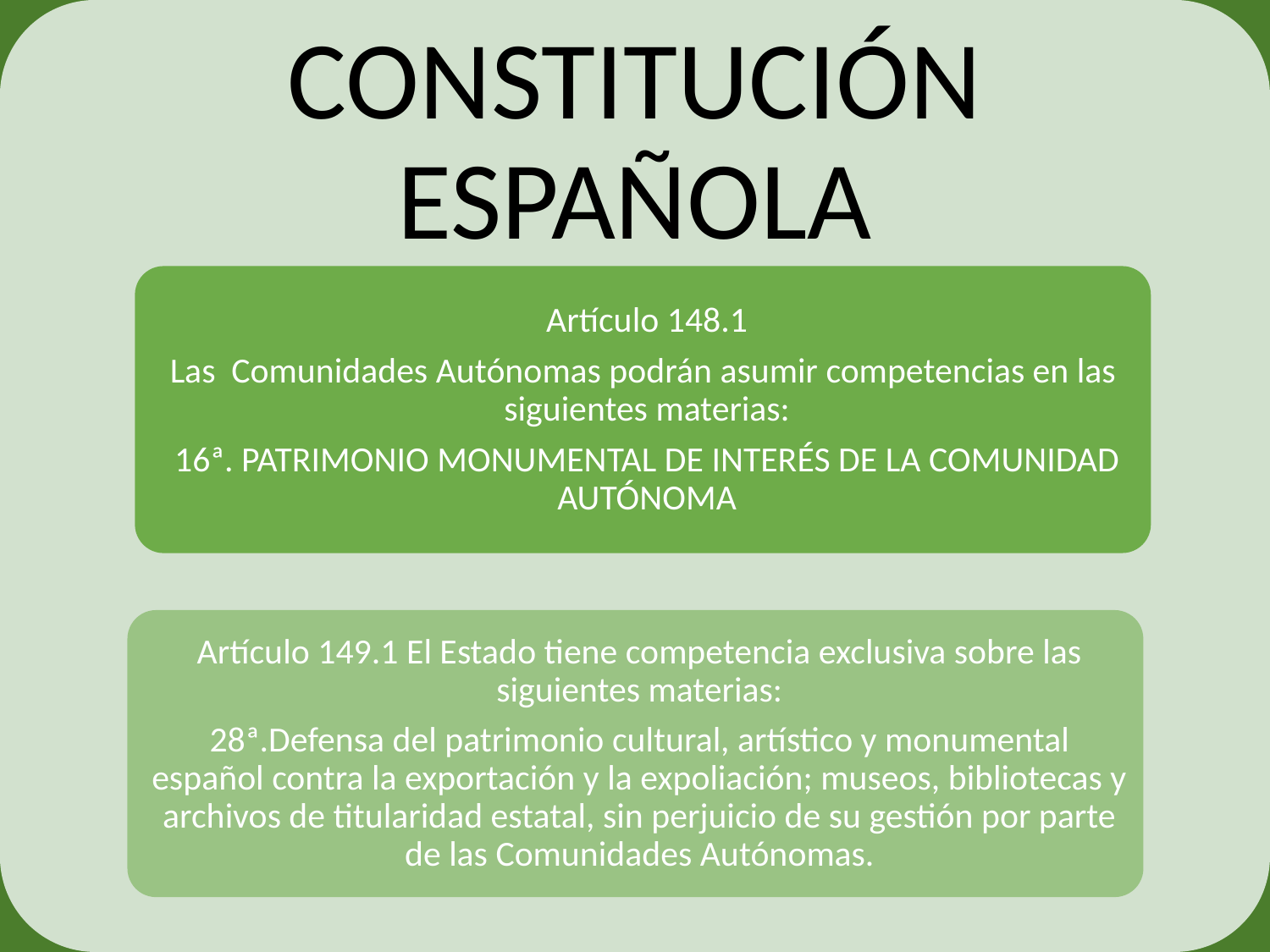

CONSTITUCIÓN ESPAÑOLA
Artículo 148.1
Las  Comunidades Autónomas podrán asumir competencias en las  siguientes materias:
16ª. PATRIMONIO MONUMENTAL DE INTERÉS DE LA COMUNIDAD AUTÓNOMA
Artículo 149.1 El Estado tiene competencia exclusiva sobre las siguientes materias:
28ª.Defensa del patrimonio cultural, artístico y monumental español contra la exportación y la expoliación; museos, bibliotecas y archivos de titularidad estatal, sin perjuicio de su gestión por parte de las Comunidades Autónomas.